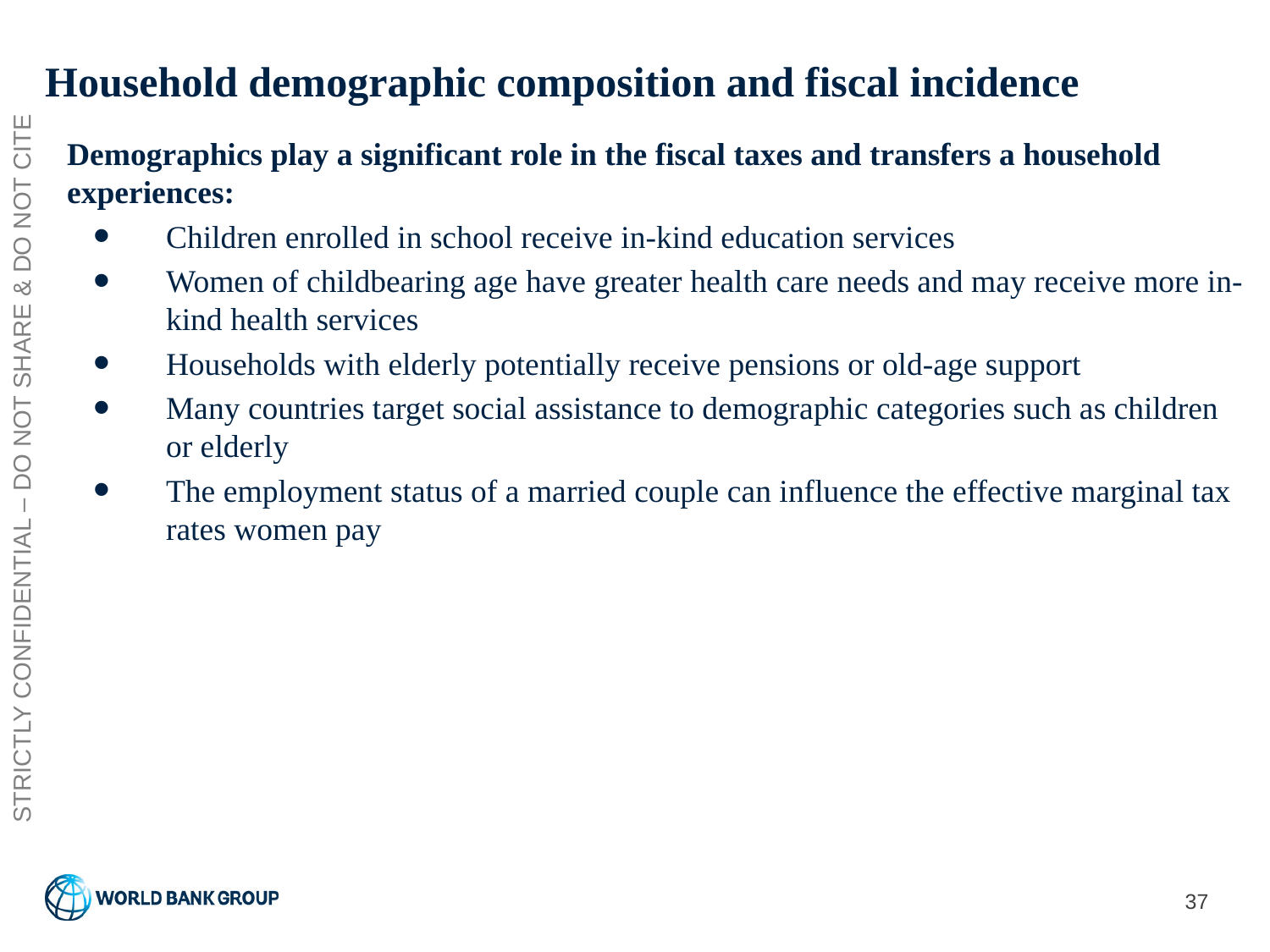

# Household demographic composition and fiscal incidence
Demographics play a significant role in the fiscal taxes and transfers a household experiences:
Children enrolled in school receive in-kind education services
Women of childbearing age have greater health care needs and may receive more in-kind health services
Households with elderly potentially receive pensions or old-age support
Many countries target social assistance to demographic categories such as children or elderly
The employment status of a married couple can influence the effective marginal tax rates women pay

STRICTLY CONFIDENTIAL – DO NOT SHARE & DO NOT CITE
37